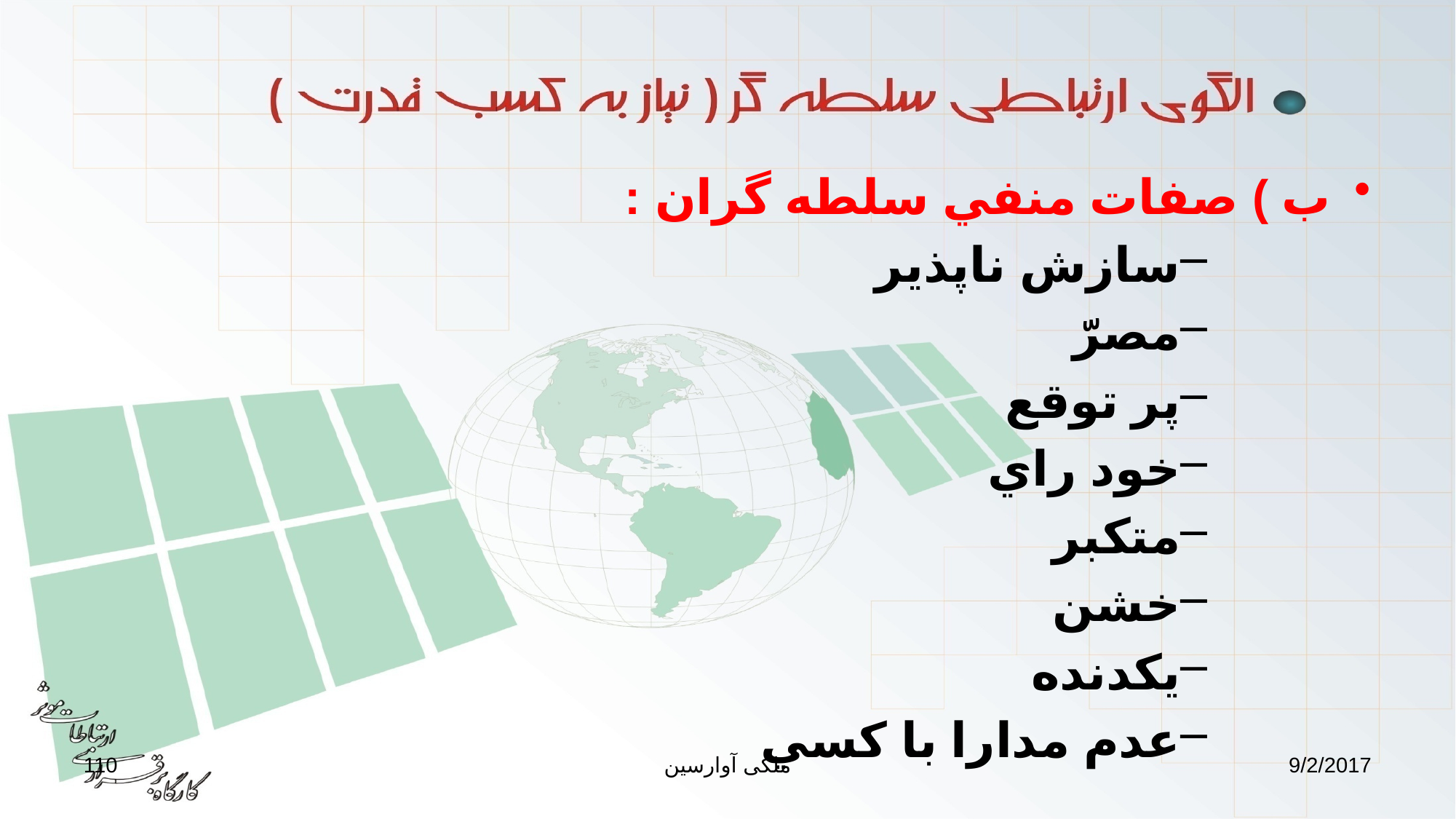

ب ) صفات منفي سلطه گران :
سازش ناپذير
مصرّ
پر توقع
خود راي
متکبر
خشن
يكدنده
عدم مدارا با كسي
110
ملکی آوارسین
9/2/2017